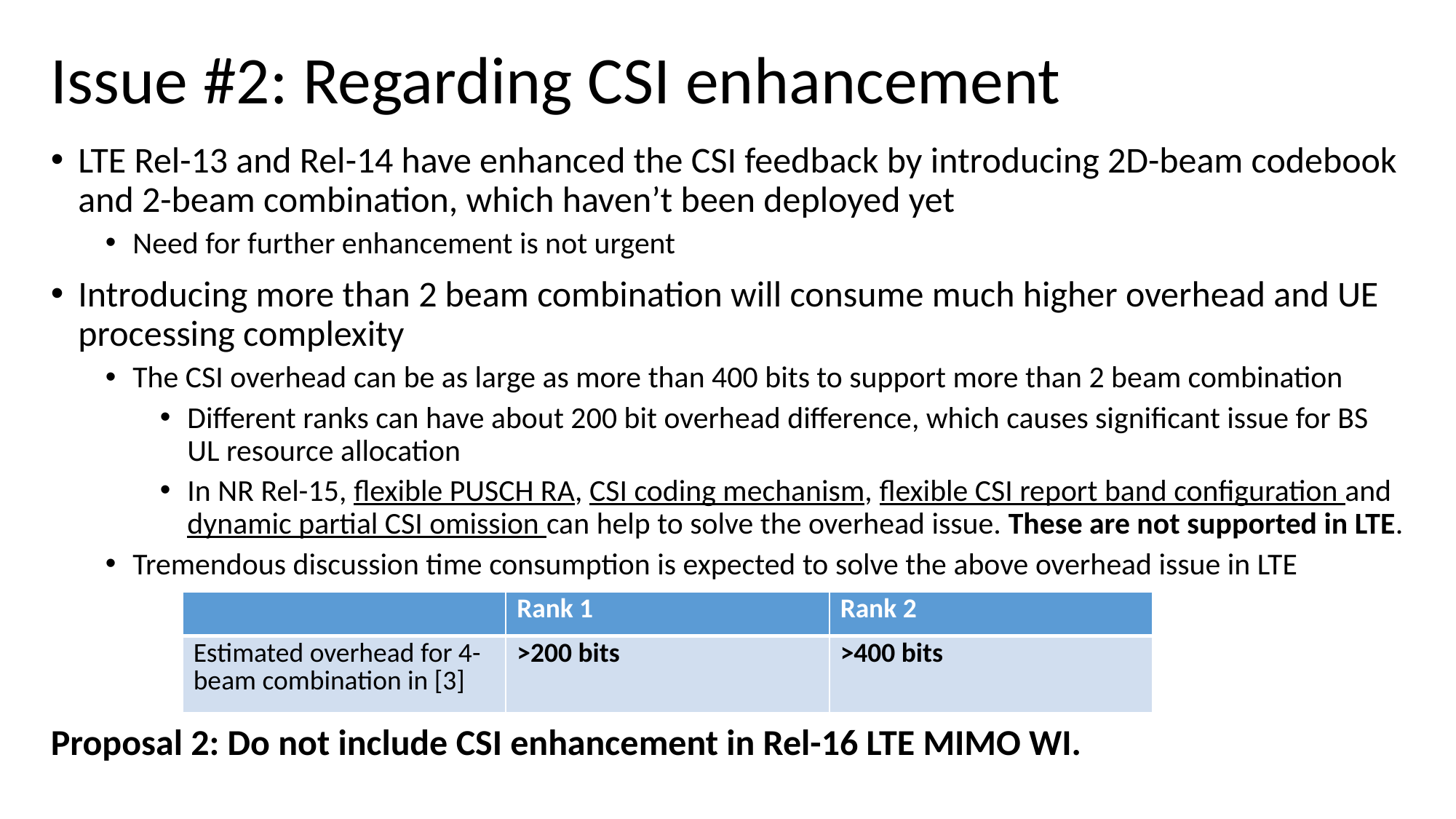

# Issue #2: Regarding CSI enhancement
LTE Rel-13 and Rel-14 have enhanced the CSI feedback by introducing 2D-beam codebook and 2-beam combination, which haven’t been deployed yet
Need for further enhancement is not urgent
Introducing more than 2 beam combination will consume much higher overhead and UE processing complexity
The CSI overhead can be as large as more than 400 bits to support more than 2 beam combination
Different ranks can have about 200 bit overhead difference, which causes significant issue for BS UL resource allocation
In NR Rel-15, flexible PUSCH RA, CSI coding mechanism, flexible CSI report band configuration and dynamic partial CSI omission can help to solve the overhead issue. These are not supported in LTE.
Tremendous discussion time consumption is expected to solve the above overhead issue in LTE
|  | Rank 1 | Rank 2 |
| --- | --- | --- |
| Estimated overhead for 4-beam combination in [3] | >200 bits | >400 bits |
Proposal 2: Do not include CSI enhancement in Rel-16 LTE MIMO WI.